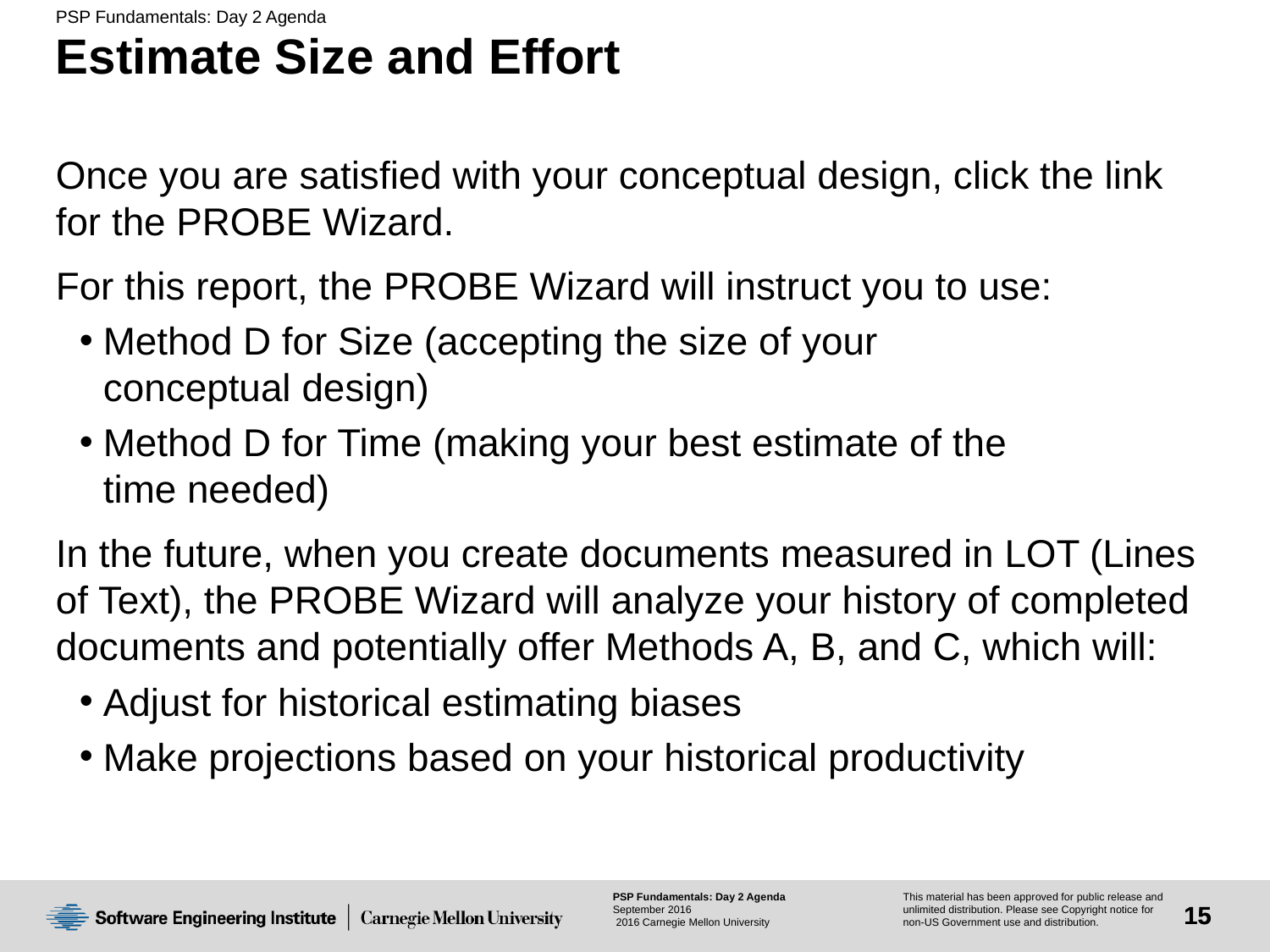

# Estimate Size and Effort
Once you are satisfied with your conceptual design, click the link for the PROBE Wizard.
For this report, the PROBE Wizard will instruct you to use:
Method D for Size (accepting the size of your
conceptual design)
Method D for Time (making your best estimate of the
time needed)
In the future, when you create documents measured in LOT (Lines of Text), the PROBE Wizard will analyze your history of completed documents and potentially offer Methods A, B, and C, which will:
Adjust for historical estimating biases
Make projections based on your historical productivity